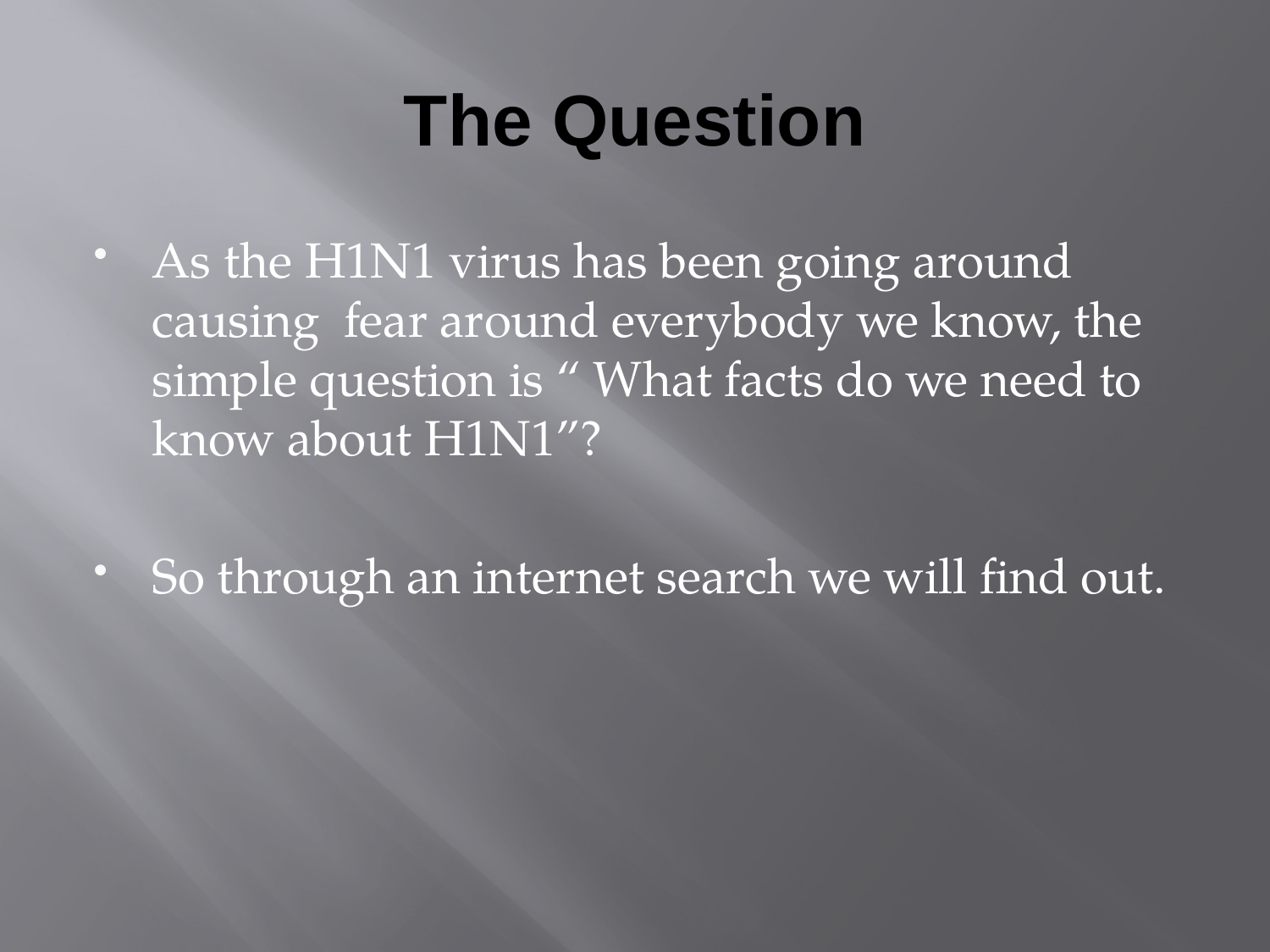

# The Question
As the H1N1 virus has been going around causing  fear around everybody we know, the simple question is “ What facts do we need to know about H1N1”?

So through an internet search we will find out.